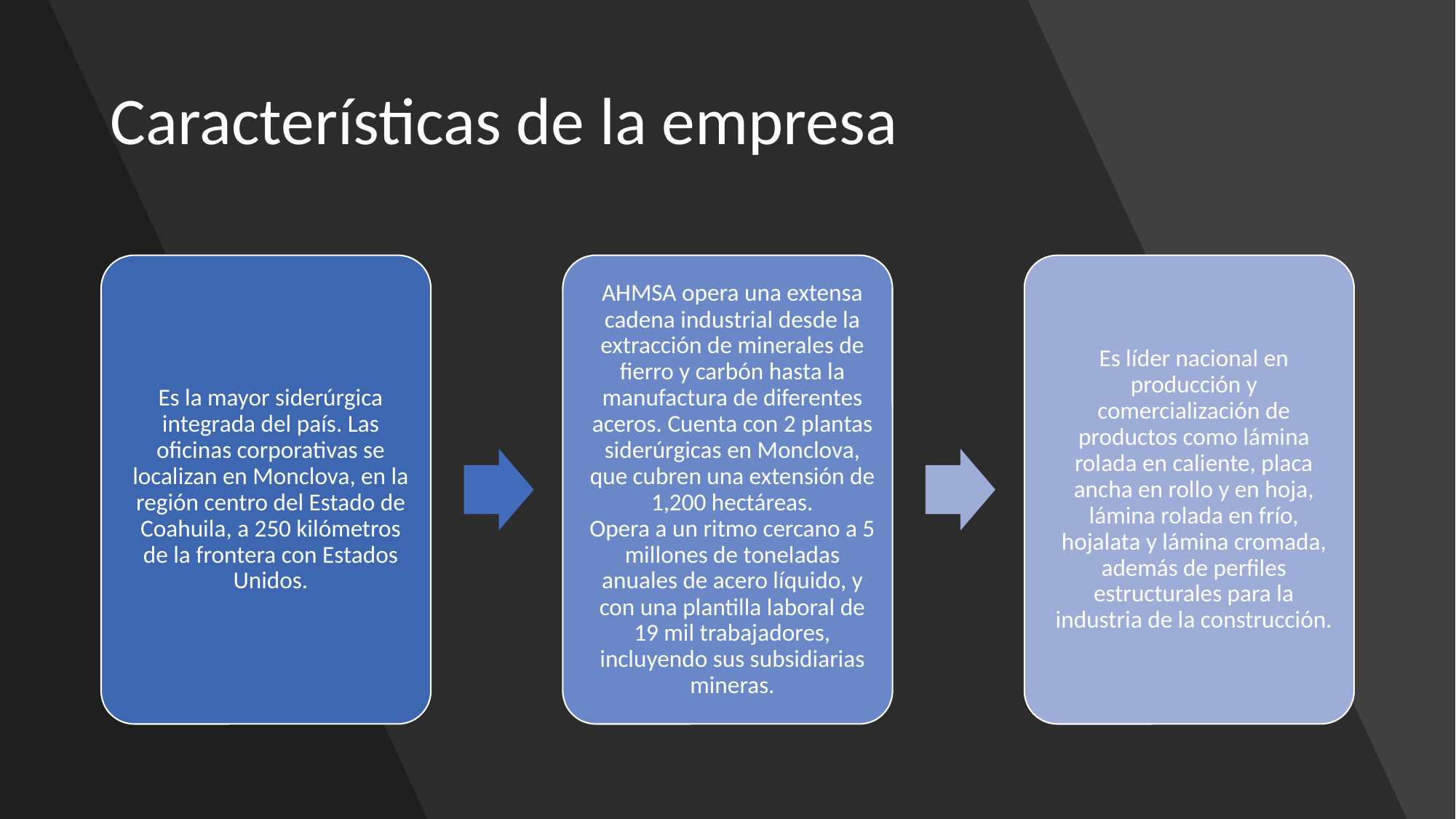

# Características de la empresa
Es la mayor siderúrgica integrada del país. Las oficinas corporativas se localizan en Monclova, en la región centro del Estado de Coahuila, a 250 kilómetros de la frontera con Estados Unidos.

AHMSA opera una extensa cadena industrial desde la extracción de minerales de fierro y carbón hasta la manufactura de diferentes aceros. Cuenta con 2 plantas siderúrgicas en Monclova, que cubren una extensión de 1,200 hectáreas.
Opera a un ritmo cercano a 5 millones de toneladas anuales de acero líquido, y con una plantilla laboral de 19 mil trabajadores, incluyendo sus subsidiarias mineras.

Es líder nacional en producción y comercialización de productos como lámina rolada en caliente, placa ancha en rollo y en hoja, lámina rolada en frío, hojalata y lámina cromada, además de perfiles estructurales para la industria de la construcción.